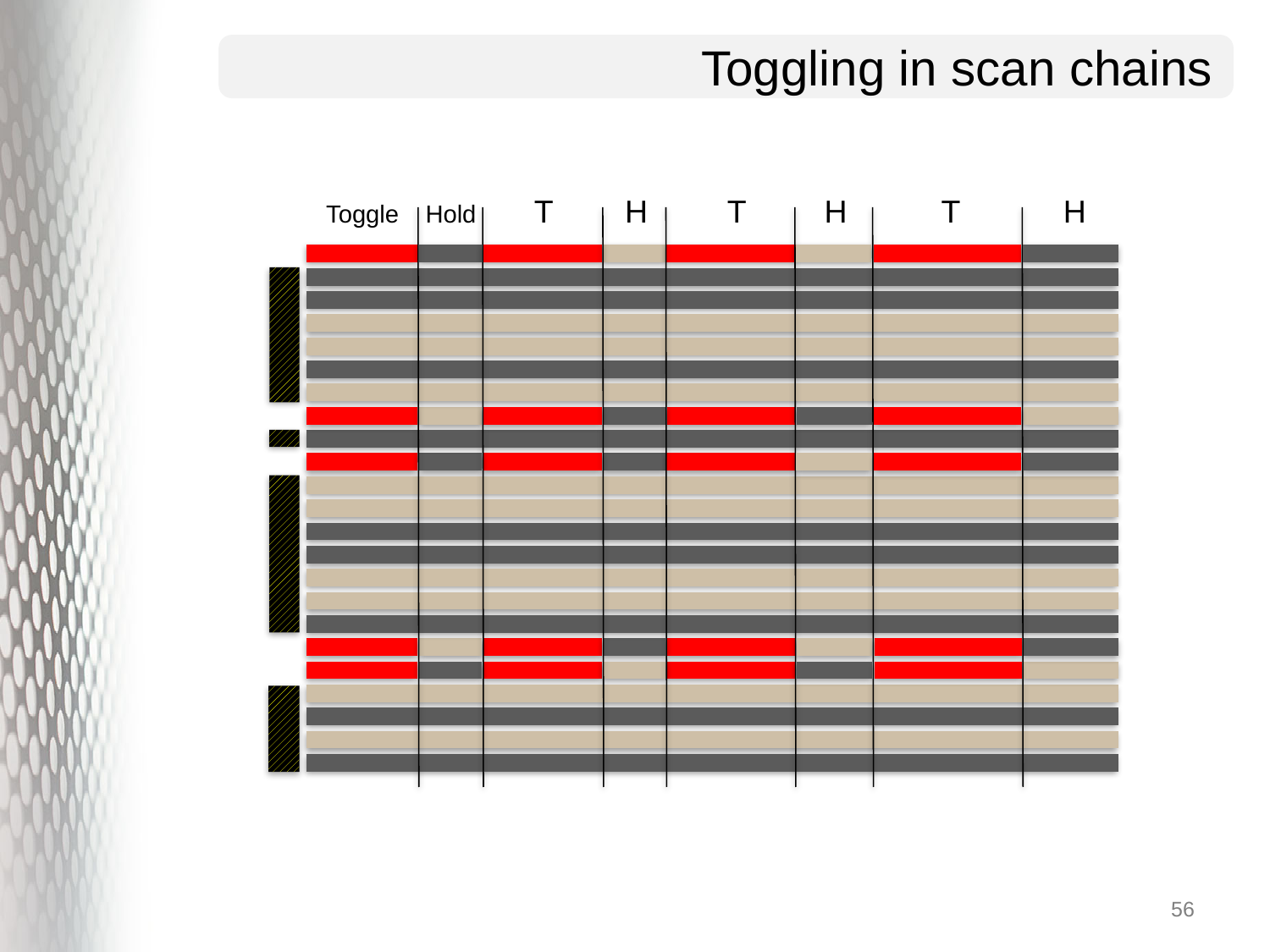

# Toggling in scan chains
T
H
T
H
T
H
Toggle
Hold